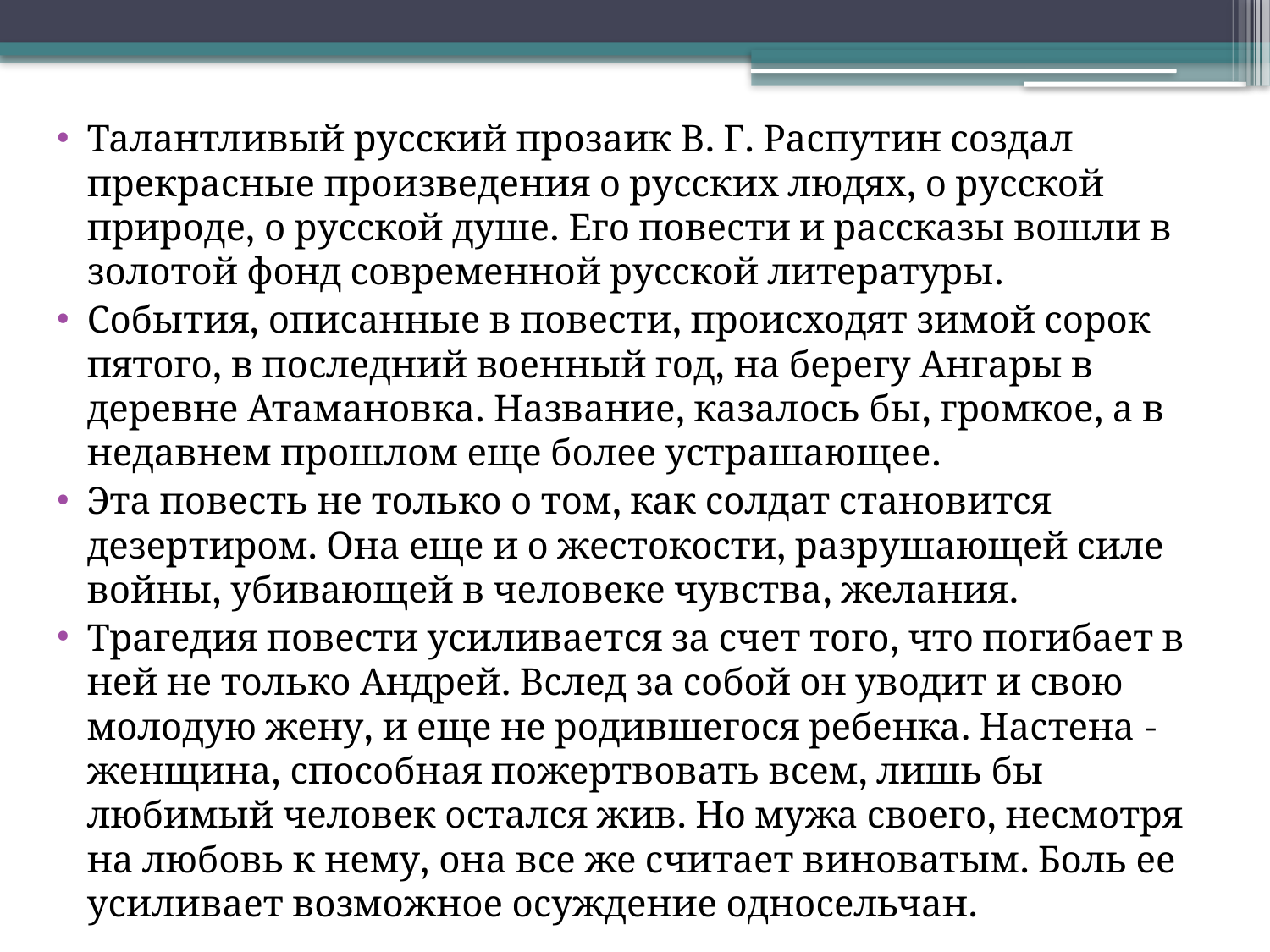

Талантливый русский прозаик В. Г. Распутин создал прекрасные произведения о русских людях, о русской природе, о русской душе. Его повести и рассказы вошли в золотой фонд современной русской литературы.
События, описанные в повести, происходят зимой сорок пятого, в последний военный год, на берегу Ангары в деревне Атамановка. Название, казалось бы, громкое, а в недавнем прошлом еще более устрашающее.
Эта повесть не только о том, как солдат становится дезертиром. Она еще и о жестокости, разрушающей силе войны, убивающей в человеке чувства, желания.
Трагедия повести усиливается за счет того, что погибает в ней не только Андрей. Вслед за собой он уводит и свою молодую жену, и еще не родившегося ребенка. Настена - женщина, способная пожертвовать всем, лишь бы любимый человек остался жив. Но мужа своего, несмотря на любовь к нему, она все же считает виноватым. Боль ее усиливает возможное осуждение односельчан.